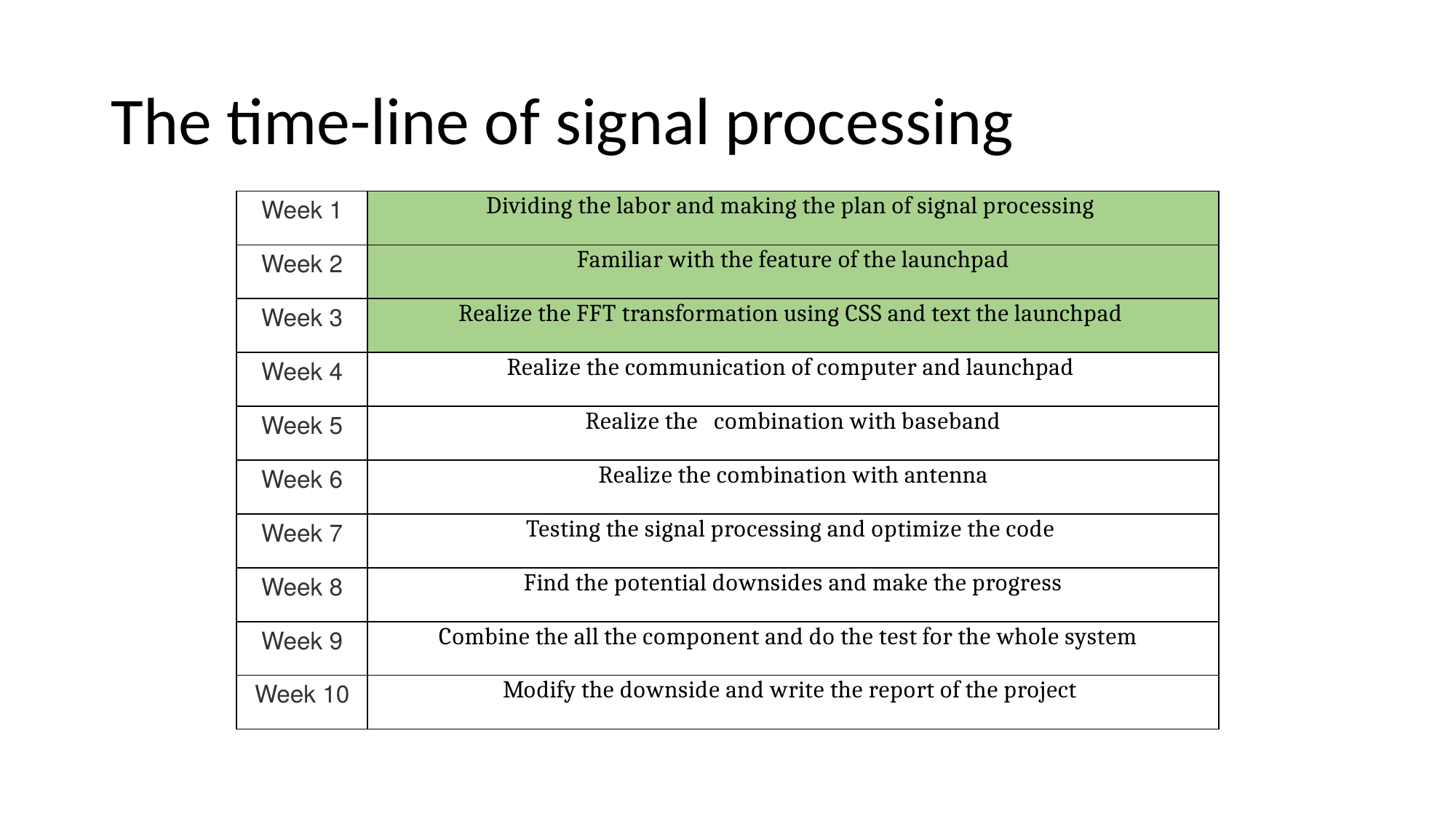

# The time-line of signal processing
| Week 1 | Dividing the labor and making the plan of signal processing |
| --- | --- |
| Week 2 | Familiar with the feature of the launchpad |
| Week 3 | Realize the FFT transformation using CSS and text the launchpad |
| Week 4 | Realize the communication of computer and launchpad |
| Week 5 | Realize the combination with baseband |
| Week 6 | Realize the combination with antenna |
| Week 7 | Testing the signal processing and optimize the code |
| Week 8 | Find the potential downsides and make the progress |
| Week 9 | Combine the all the component and do the test for the whole system |
| Week 10 | Modify the downside and write the report of the project |